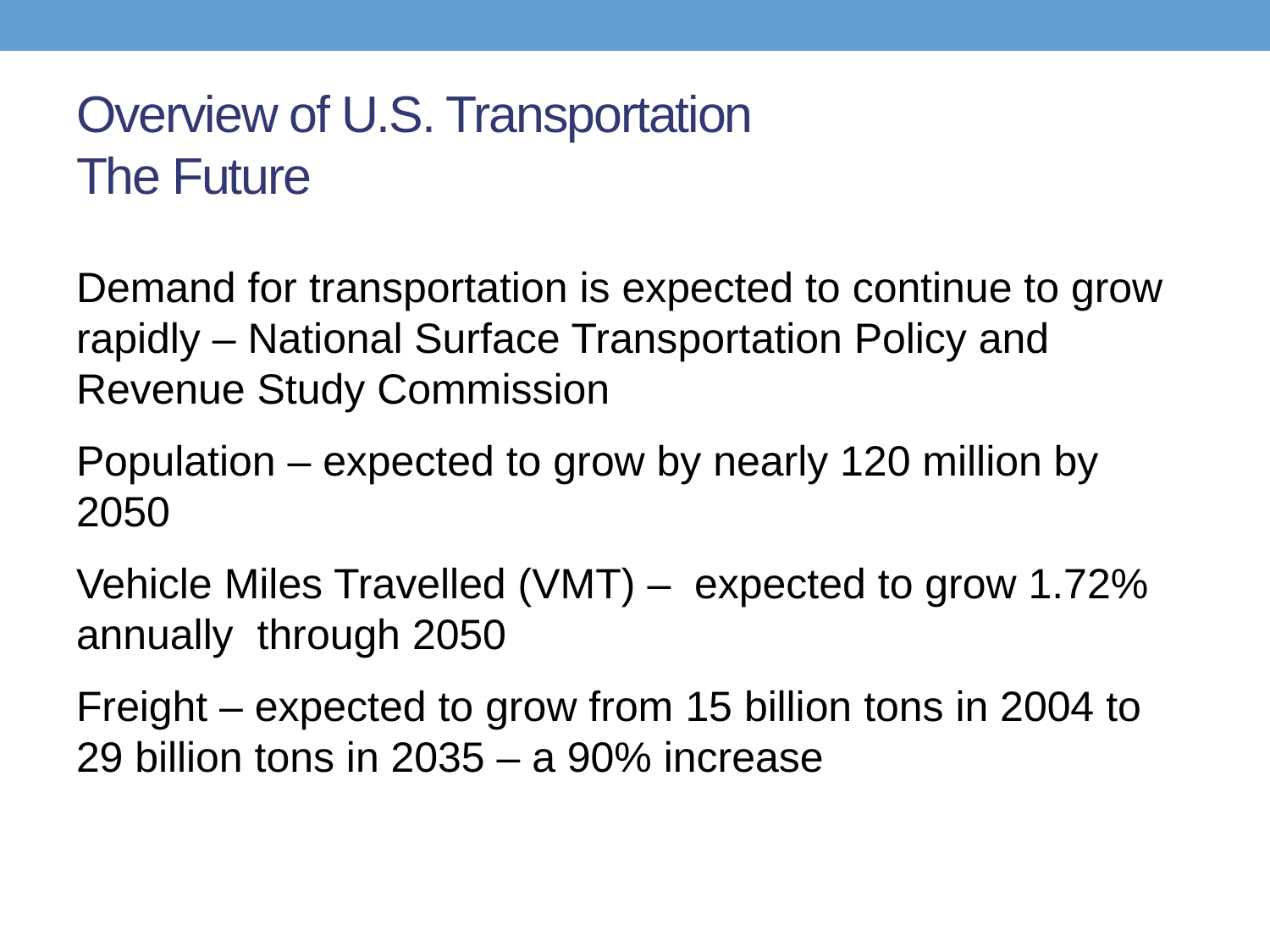

# Overview of U.S. Transportation The Future
8
Demand for transportation is expected to continue to grow rapidly – National Surface Transportation Policy and Revenue Study Commission
Population – expected to grow by nearly 120 million by 2050
Vehicle Miles Travelled (VMT) –  expected to grow 1.72% annually  through 2050
Freight – expected to grow from 15 billion tons in 2004 to
29 billion tons in 2035 – a 90% increase